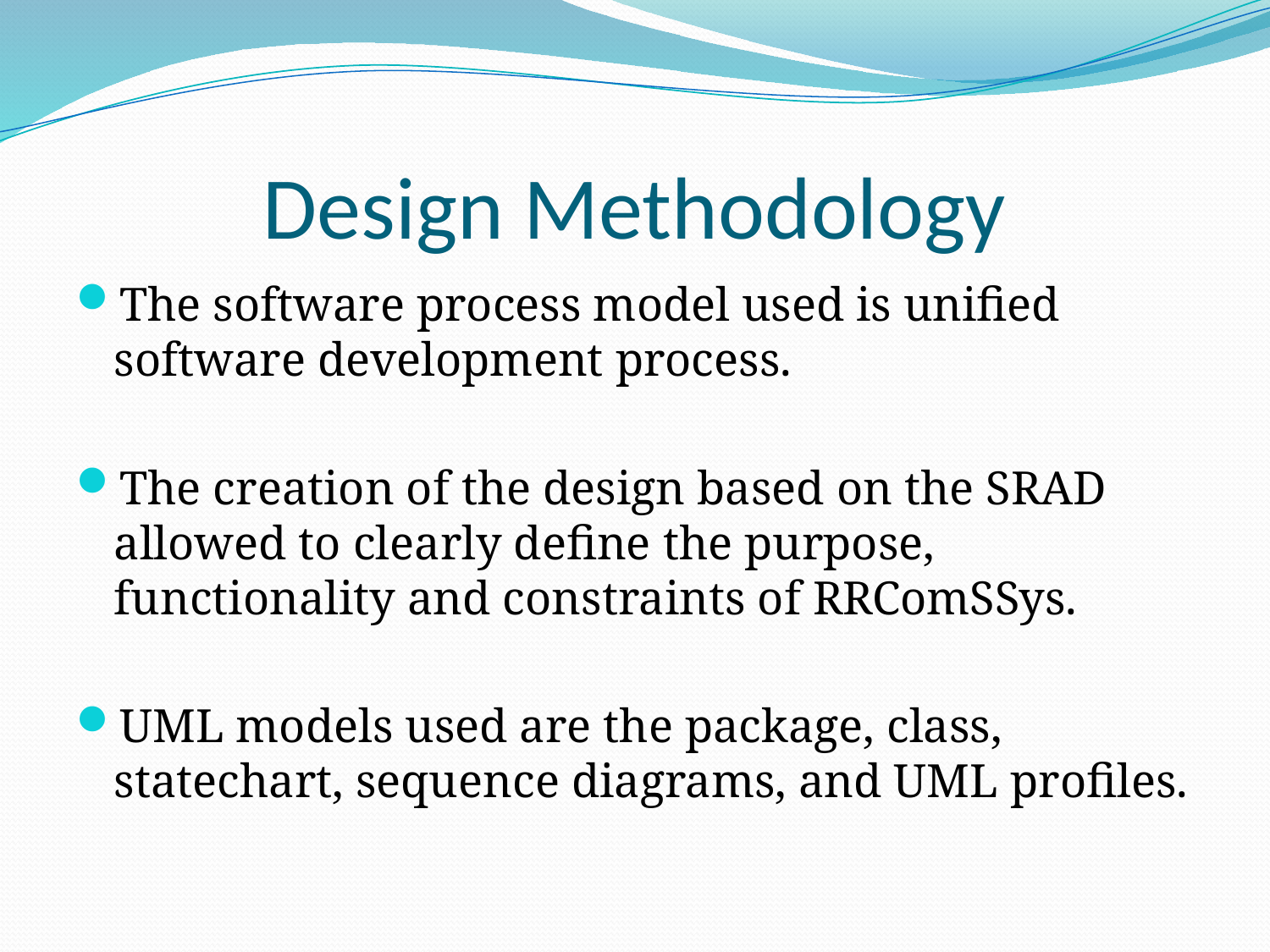

# Design Methodology
The software process model used is unified software development process.

The creation of the design based on the SRAD allowed to clearly define the purpose, functionality and constraints of RRComSSys.

UML models used are the package, class, statechart, sequence diagrams, and UML profiles.